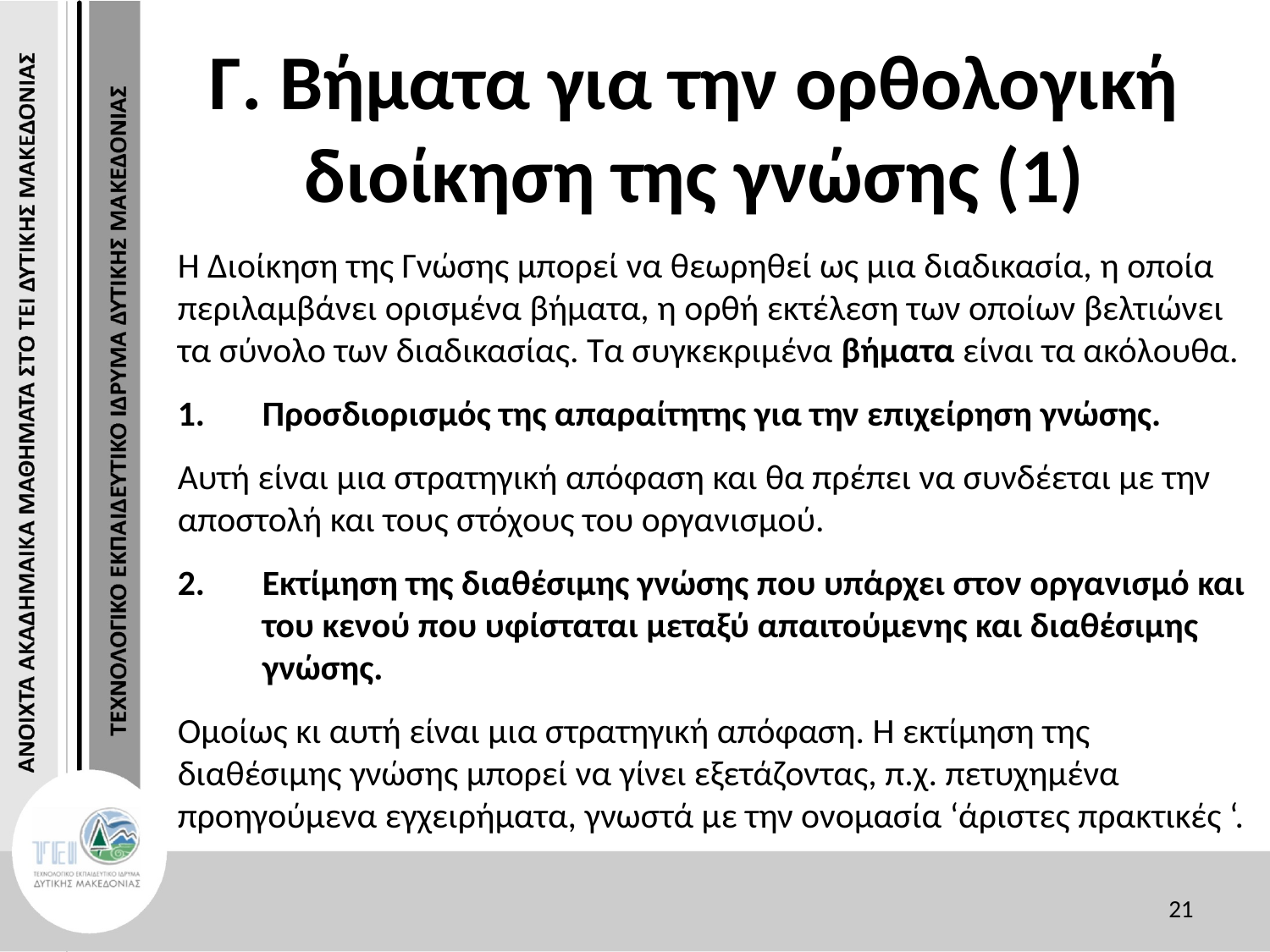

# Γ. Βήματα για την ορθολογική διοίκηση της γνώσης (1)
Η Διοίκηση της Γνώσης μπορεί να θεωρηθεί ως μια διαδικασία, η οποία περιλαμβάνει ορισμένα βήματα, η ορθή εκτέλεση των οποίων βελτιώνει τα σύνολο των διαδικασίας. Τα συγκεκριμένα βήματα είναι τα ακόλουθα.
Προσδιορισμός της απαραίτητης για την επιχείρηση γνώσης.
Αυτή είναι μια στρατηγική απόφαση και θα πρέπει να συνδέεται με την αποστολή και τους στόχους του οργανισμού.
Εκτίμηση της διαθέσιμης γνώσης που υπάρχει στον οργανισμό και του κενού που υφίσταται μεταξύ απαιτούμενης και διαθέσιμης γνώσης.
Ομοίως κι αυτή είναι μια στρατηγική απόφαση. Η εκτίμηση της διαθέσιμης γνώσης μπορεί να γίνει εξετάζοντας, π.χ. πετυχημένα προηγούμενα εγχειρήματα, γνωστά με την ονομασία ‘άριστες πρακτικές ‘.

21